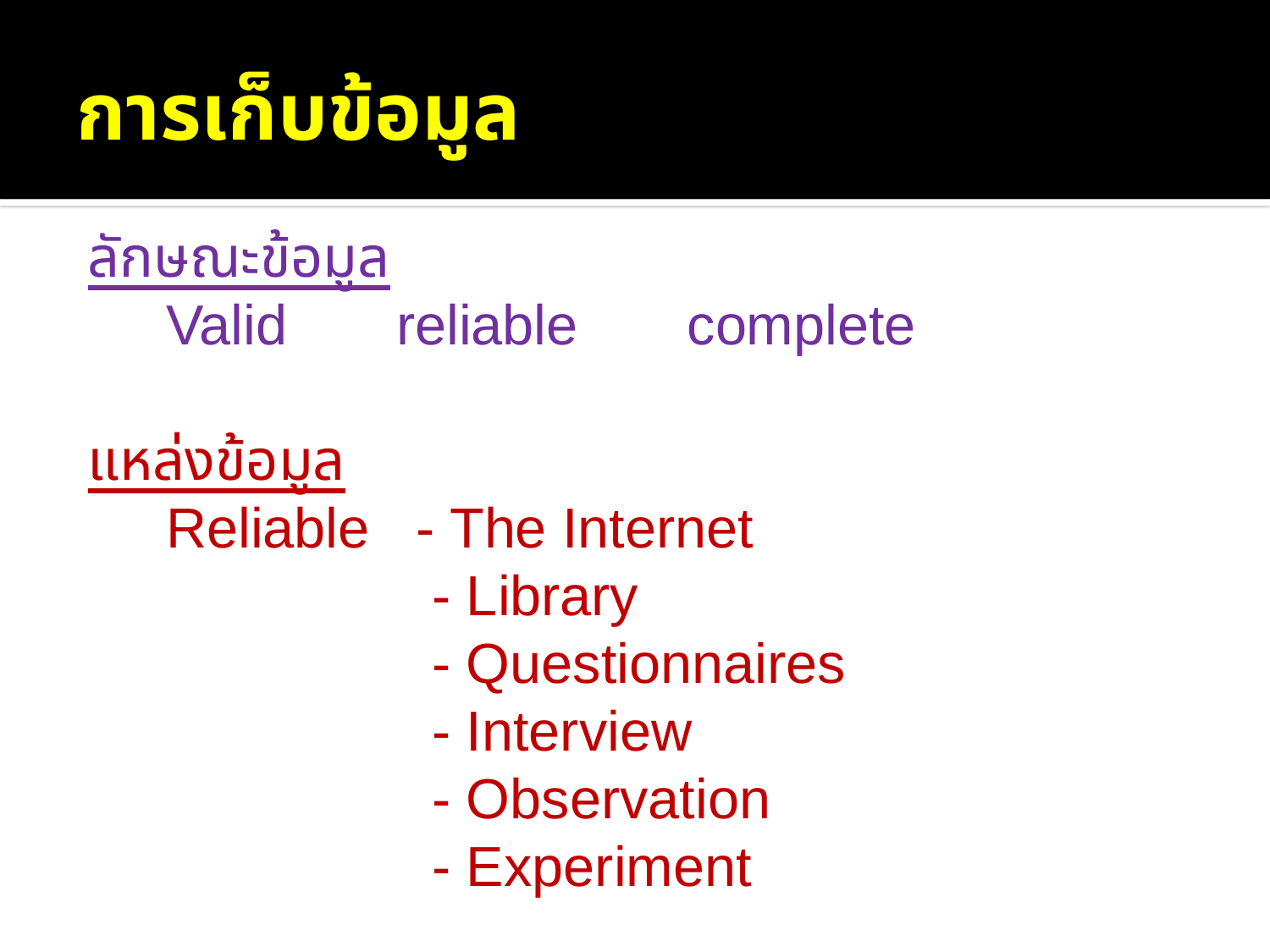

# การเก็บข้อมูล
ลักษณะข้อมูล
     Valid       reliable       complete

แหล่งข้อมูล
     Reliable   - The Internet
                      - Library
                      - Questionnaires
                      - Interview
                      - Observation
                      - Experiment